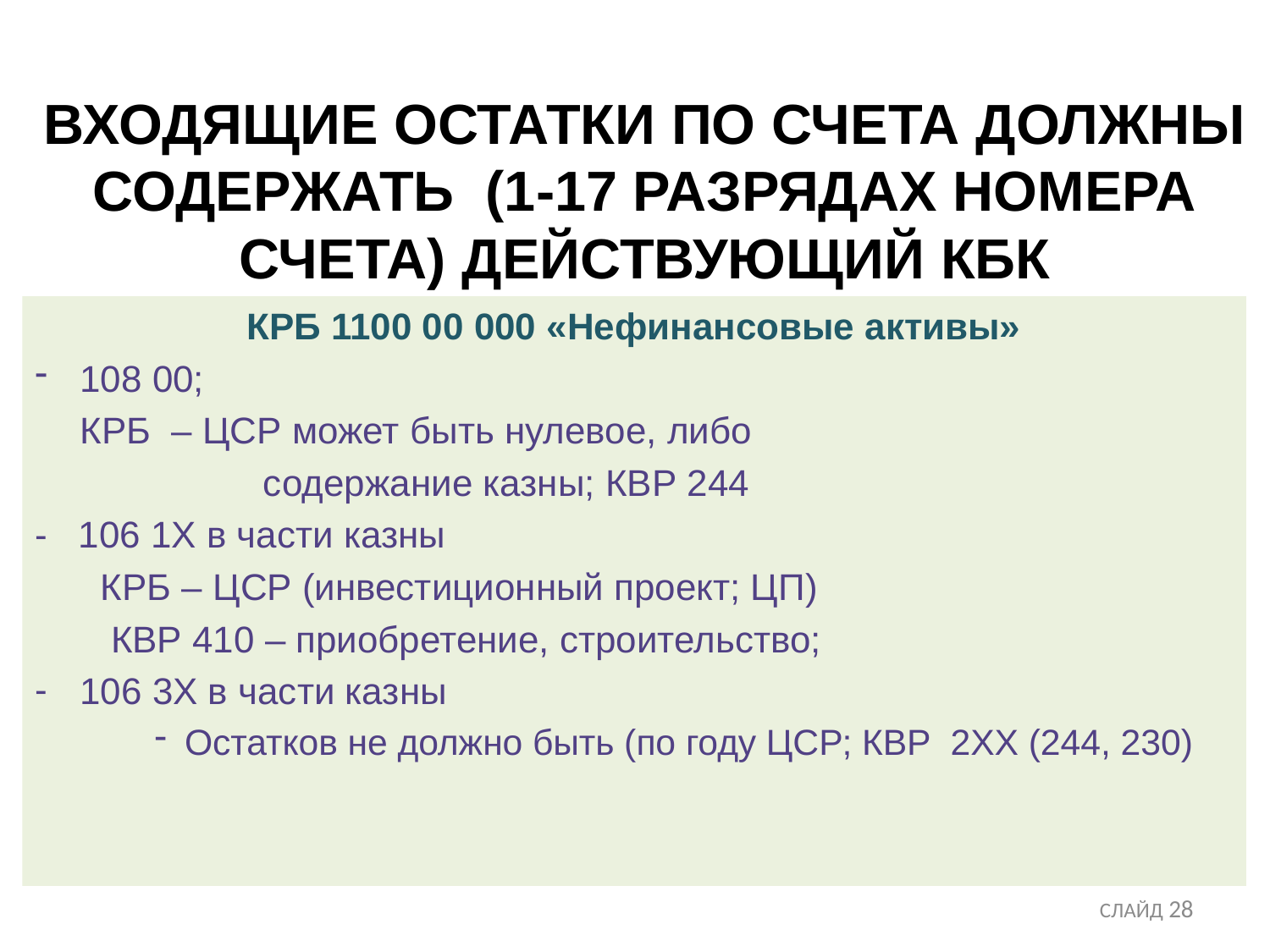

# ВХОДЯЩИЕ ОСТАТКИ ПО СЧЕТА ДОЛЖНЫ СОДЕРЖАТЬ  (1-17 РАЗРЯДАХ НОМЕРА СЧЕТА) ДЕЙСТВУЮЩИЙ КБК
КРБ 1100 00 000 «Нефинансовые активы»
108 00;
		КРБ  – ЦСР может быть нулевое, либо
                      содержание казны; КВР 244
-   106 1Х в части казны
		  КРБ – ЦСР (инвестиционный проект; ЦП)
			   КВР 410 – приобретение, строительство;
106 3Х в части казны
Остатков не должно быть (по году ЦСР; КВР  2ХХ (244, 230)

СЛАЙД 28